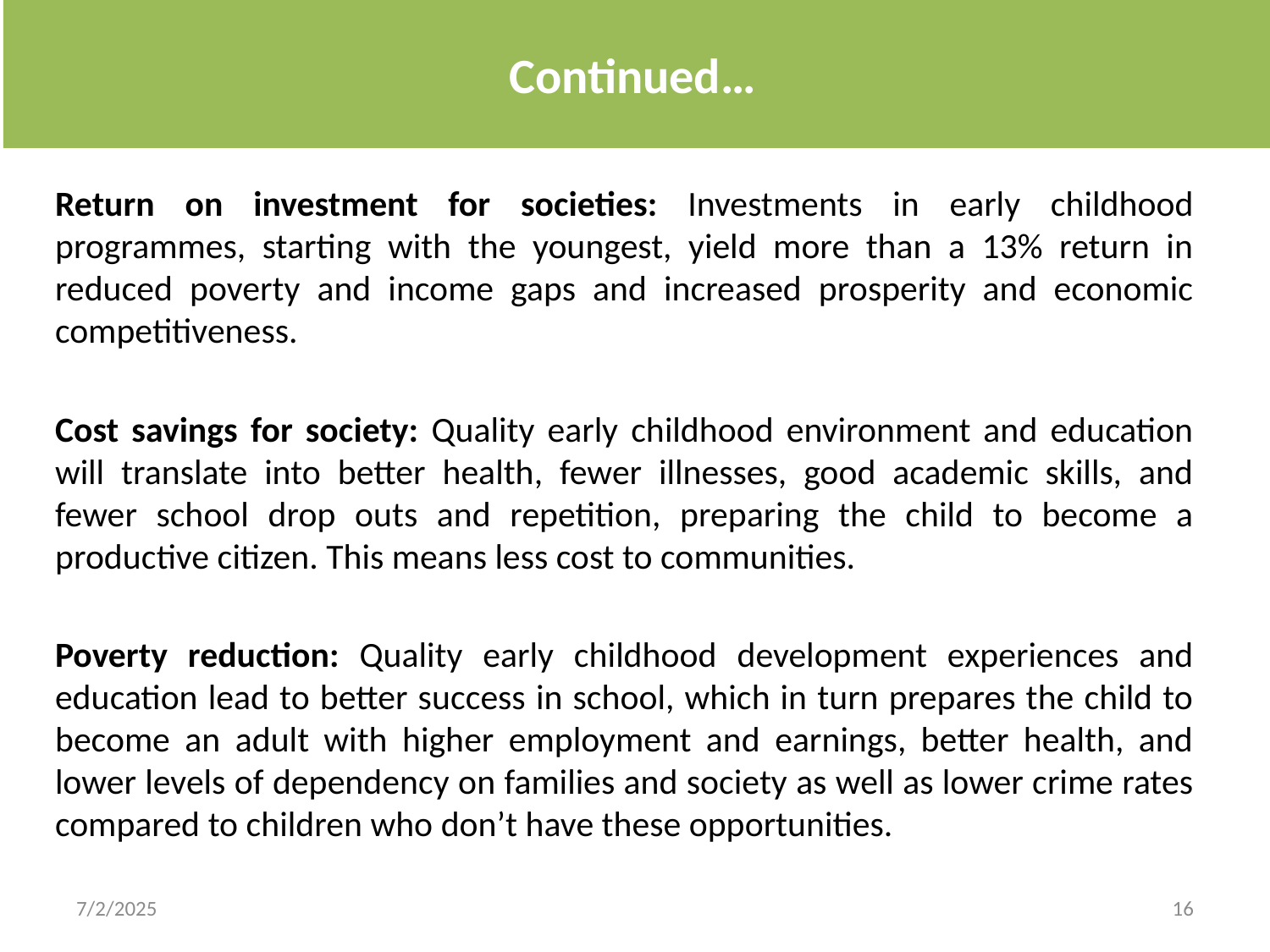

Continued…
Return on investment for societies: Investments in early childhood programmes, starting with the youngest, yield more than a 13% return in reduced poverty and income gaps and increased prosperity and economic competitiveness.

Cost savings for society: Quality early childhood environment and education will translate into better health, fewer illnesses, good academic skills, and fewer school drop outs and repetition, preparing the child to become a productive citizen. This means less cost to communities.

Poverty reduction: Quality early childhood development experiences and education lead to better success in school, which in turn prepares the child to become an adult with higher employment and earnings, better health, and lower levels of dependency on families and society as well as lower crime rates compared to children who don’t have these opportunities.

7/2/2025
16